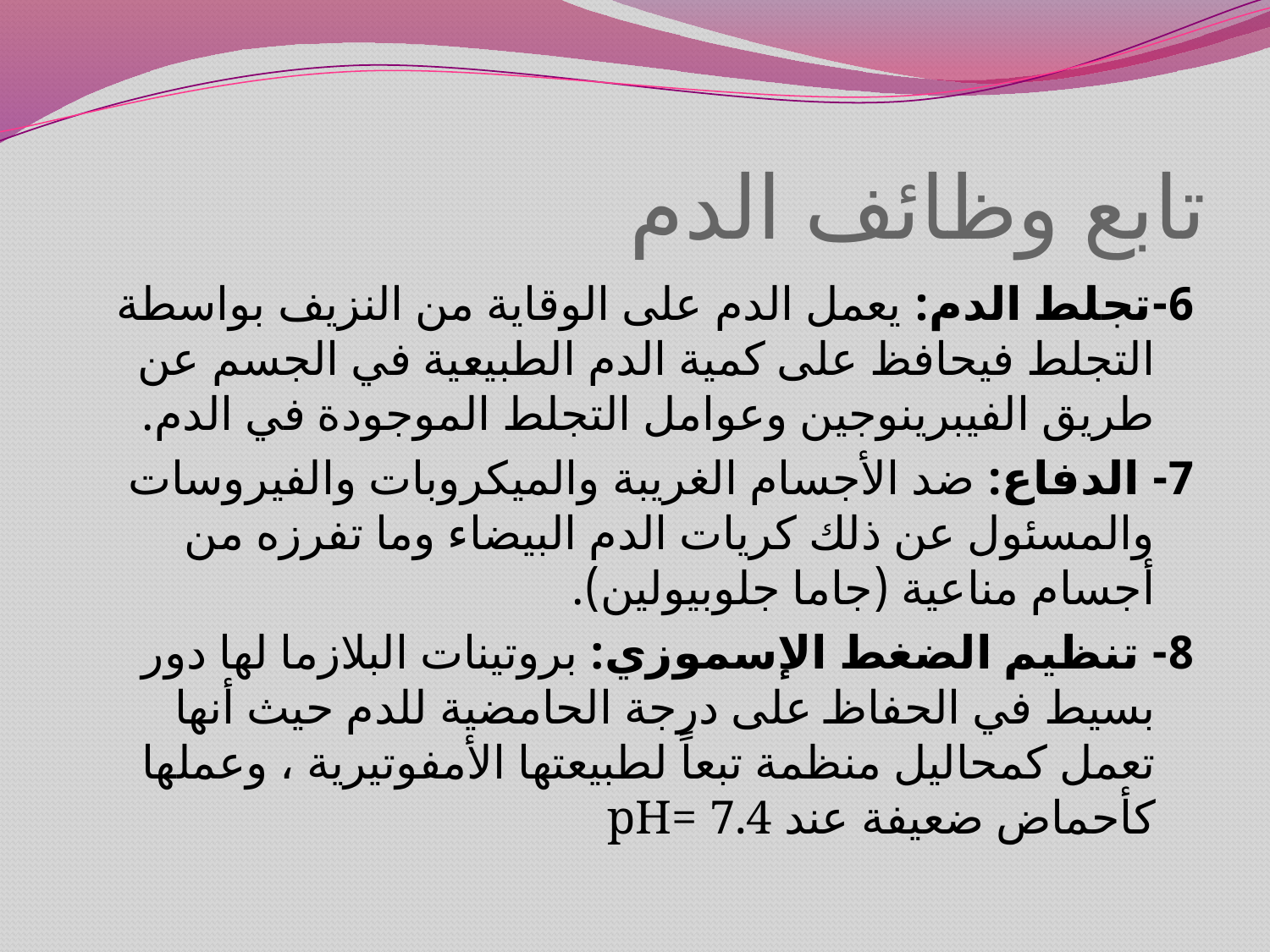

# تابع وظائف الدم
6-تجلط الدم: يعمل الدم على الوقاية من النزيف بواسطة التجلط فيحافظ على كمية الدم الطبيعية في الجسم عن طريق الفيبرينوجين وعوامل التجلط الموجودة في الدم.
7- الدفاع: ضد الأجسام الغريبة والميكروبات والفيروسات والمسئول عن ذلك كريات الدم البيضاء وما تفرزه من أجسام مناعية (جاما جلوبيولين).
8- تنظيم الضغط الإسموزي: بروتينات البلازما لها دور بسيط في الحفاظ على درجة الحامضية للدم حيث أنها تعمل كمحاليل منظمة تبعاً لطبيعتها الأمفوتيرية ، وعملها كأحماض ضعيفة عند pH= 7.4